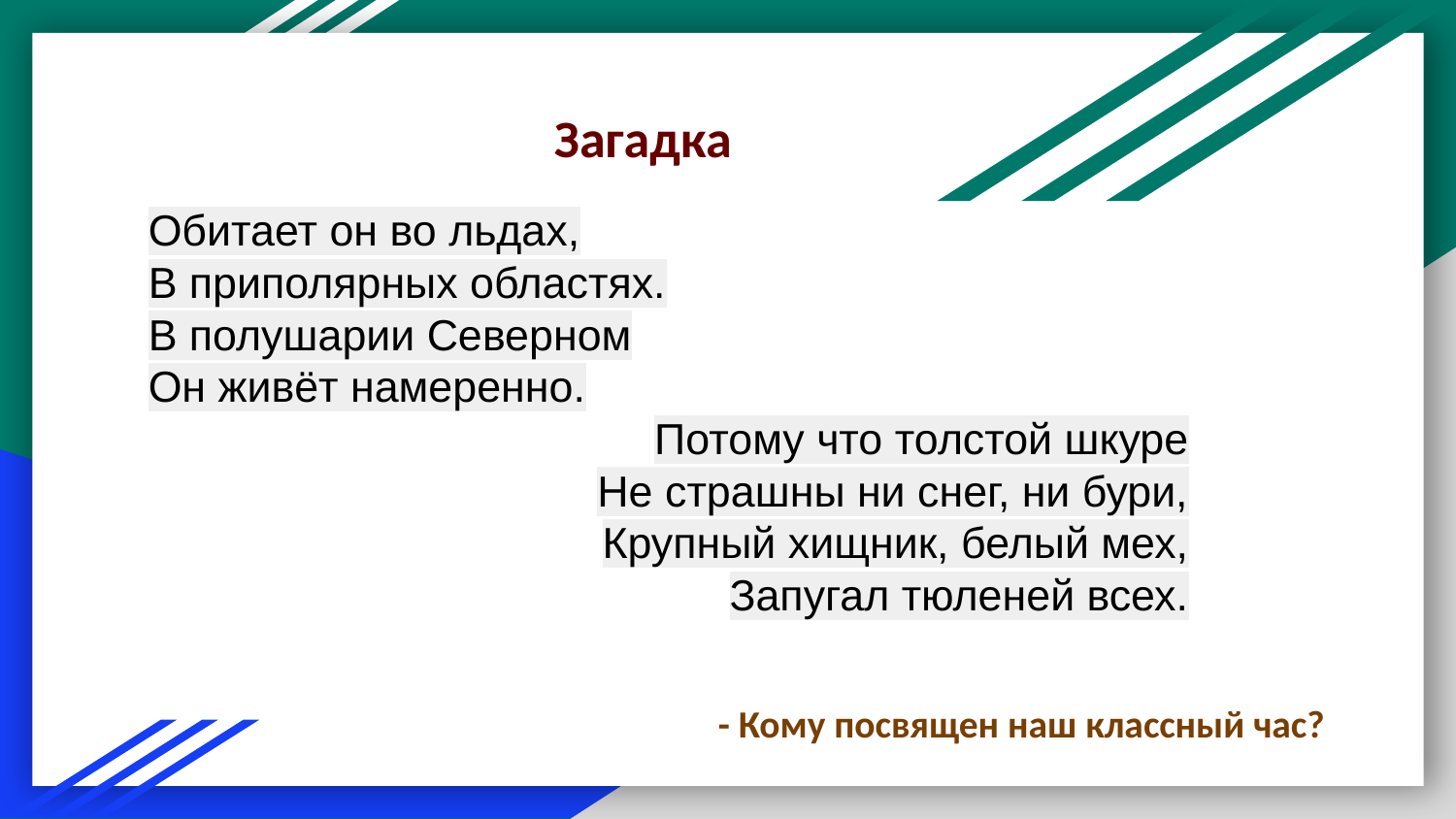

Загадка

# Обитает он во льдах,
В приполярных областях.
В полушарии Северном
Он живёт намеренно.
Потому что толстой шкуре
Не страшны ни снег, ни бури,
Крупный хищник, белый мех,
Запугал тюленей всех.
- Кому посвящен наш классный час?